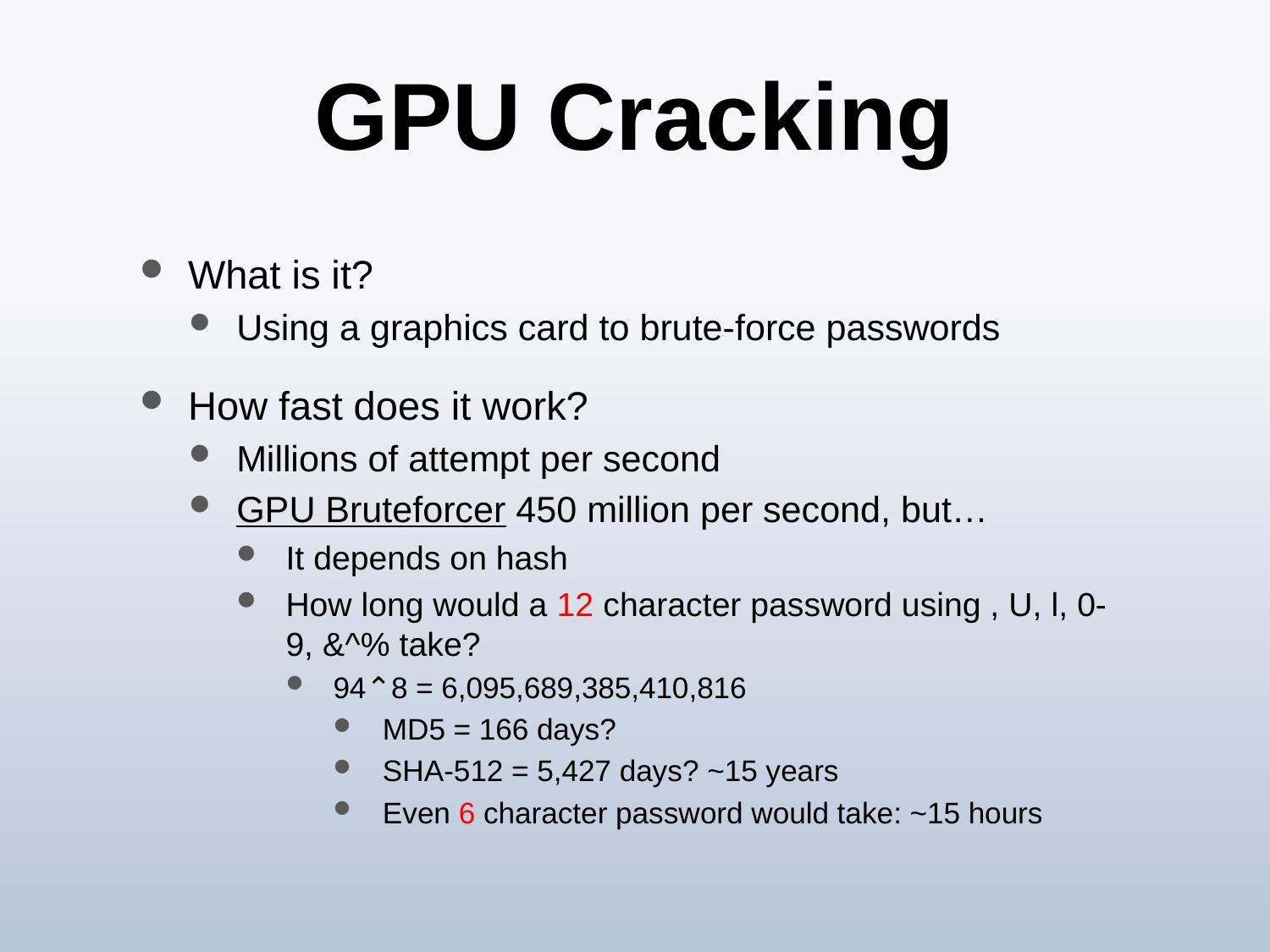

# GPU Cracking
What is it?
Using a graphics card to brute-force passwords
How fast does it work?
Millions of attempt per second
GPU Bruteforcer 450 million per second, but…
It depends on hash
How long would a 12 character password using , U, l, 0-9, &^% take?
94⌃8 = 6,095,689,385,410,816
MD5 = 166 days?
SHA-512 = 5,427 days? ~15 years
Even 6 character password would take: ~15 hours